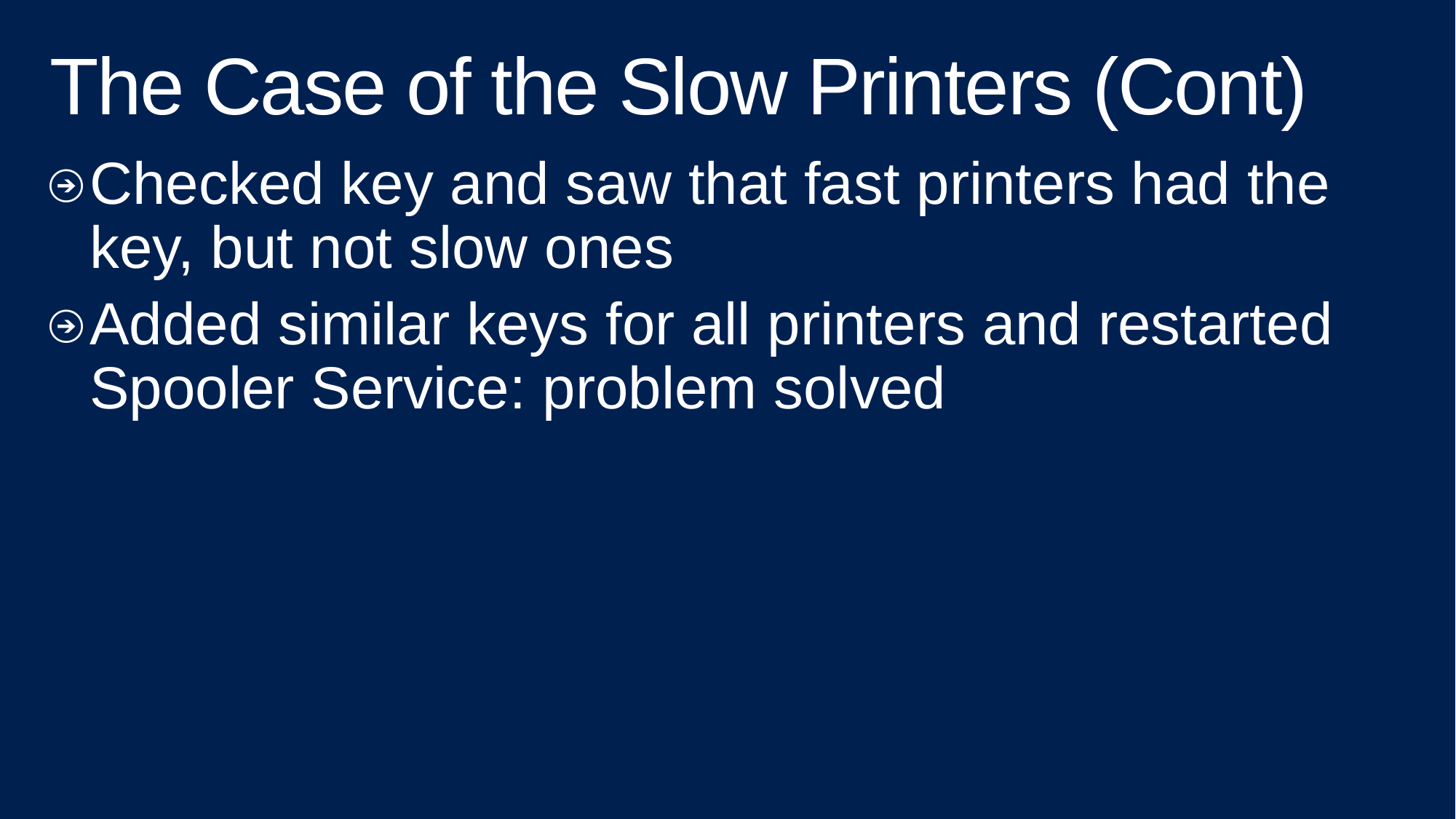

# The Case of the Slow Printers (Cont)
Checked key and saw that fast printers had the key, but not slow ones
Added similar keys for all printers and restarted Spooler Service: problem solved